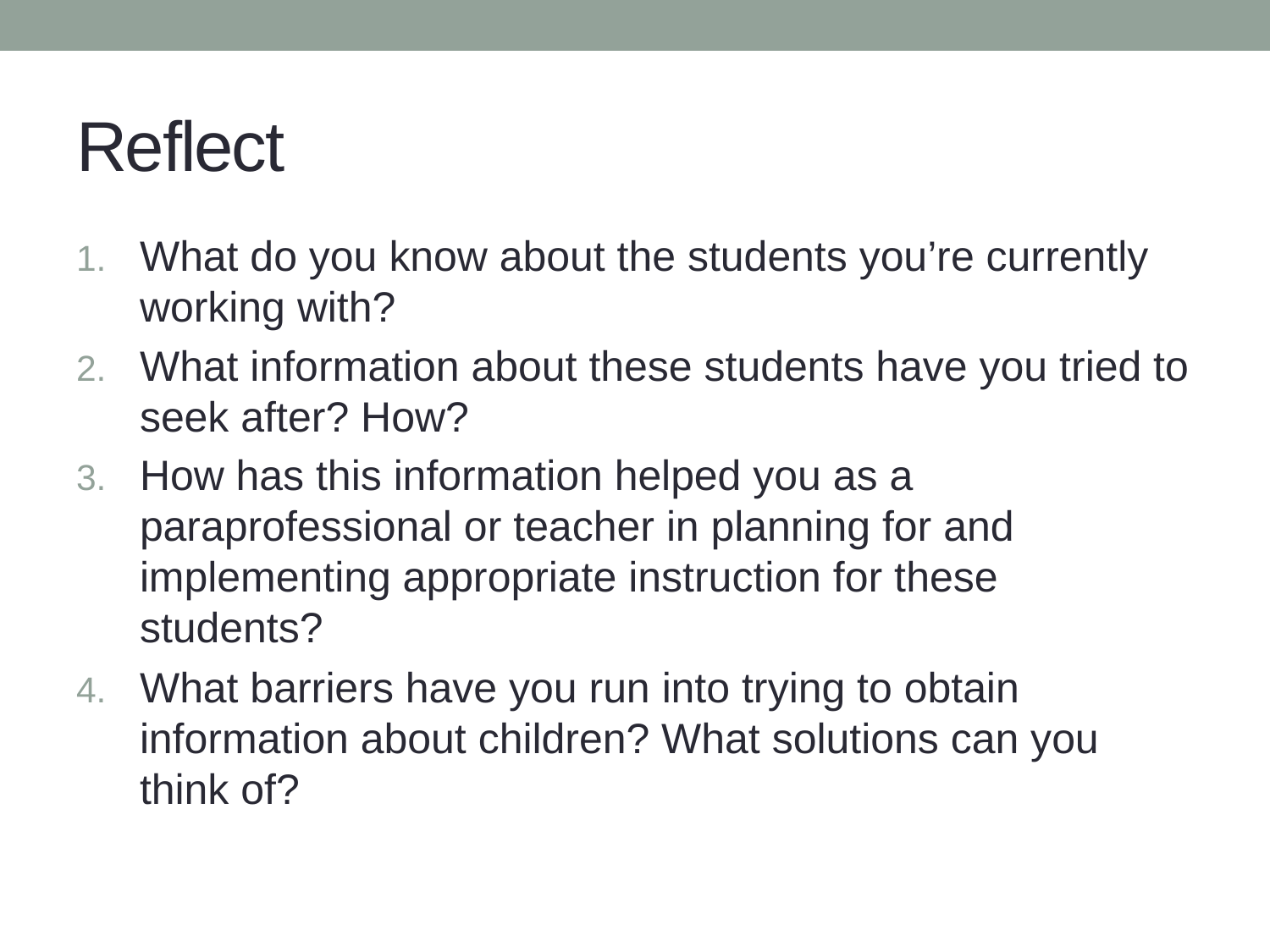

# Reflect
What do you know about the students you’re currently working with?
What information about these students have you tried to seek after? How?
How has this information helped you as a paraprofessional or teacher in planning for and implementing appropriate instruction for these students?
What barriers have you run into trying to obtain information about children? What solutions can you think of?